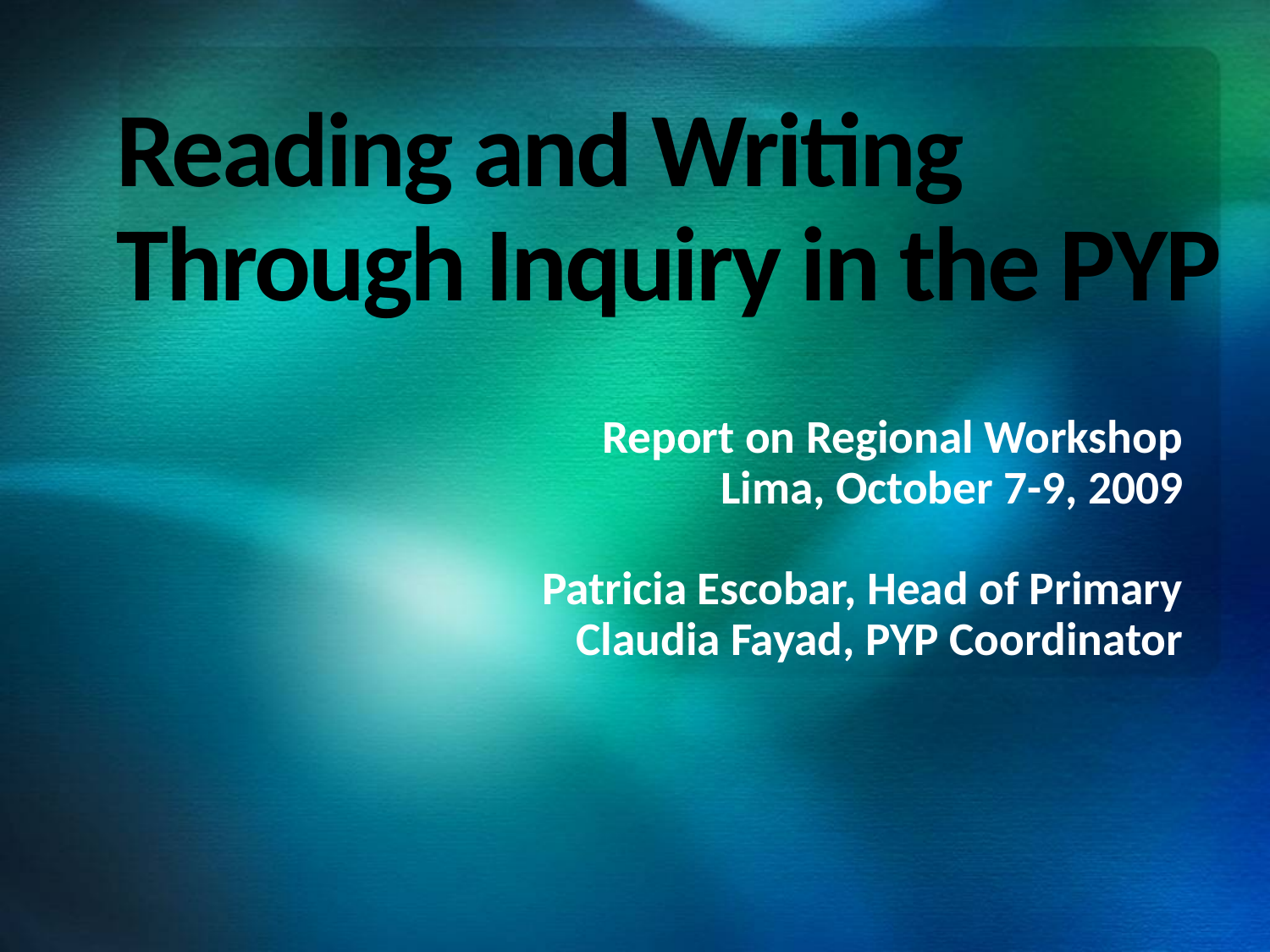

# Reading and Writing  Through Inquiry in the PYP
Report on Regional Workshop
Lima, October 7-9, 2009

Patricia Escobar, Head of Primary
Claudia Fayad, PYP Coordinator